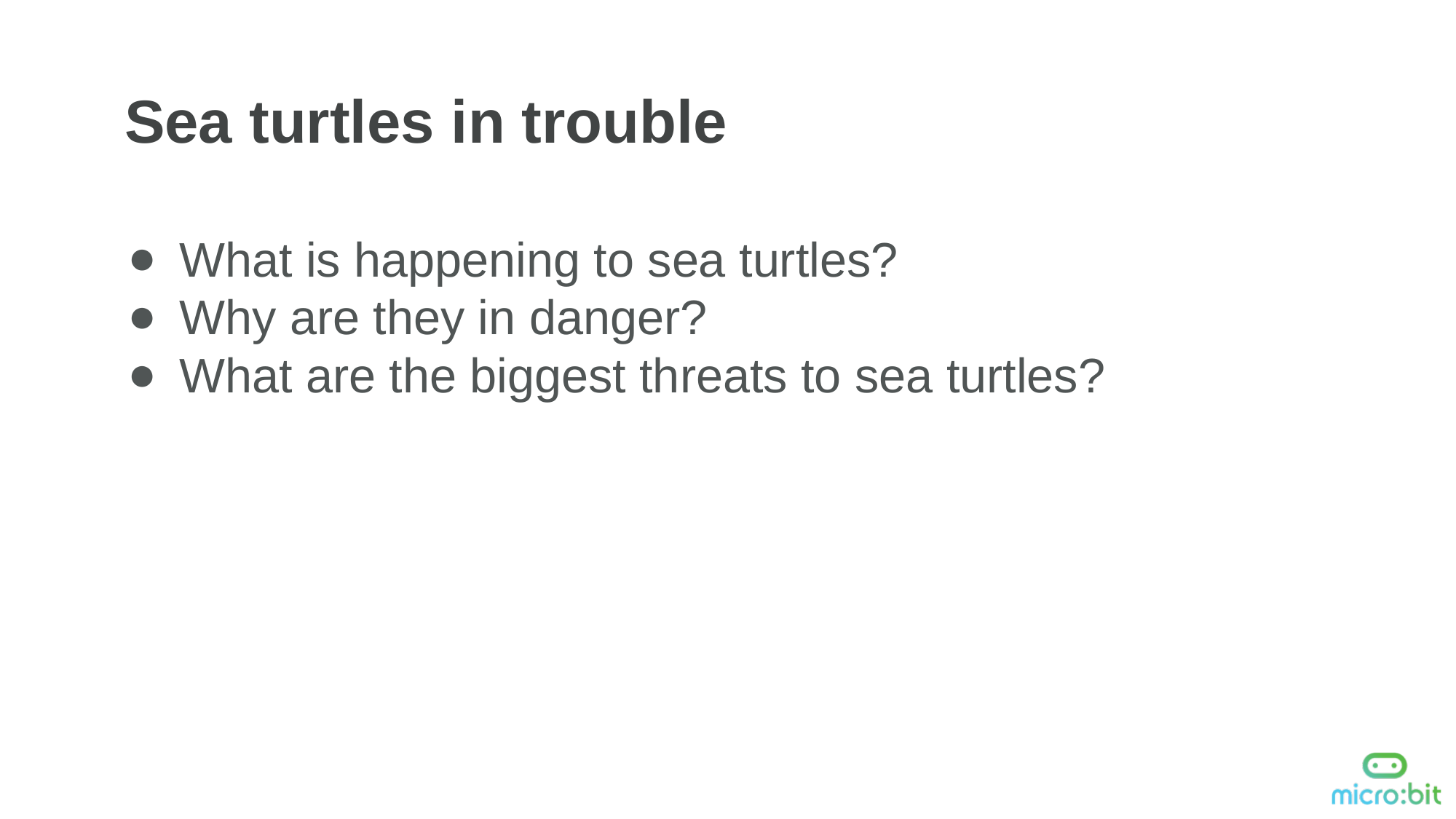

Sea turtles in trouble

What is happening to sea turtles?
Why are they in danger?
What are the biggest threats to sea turtles?